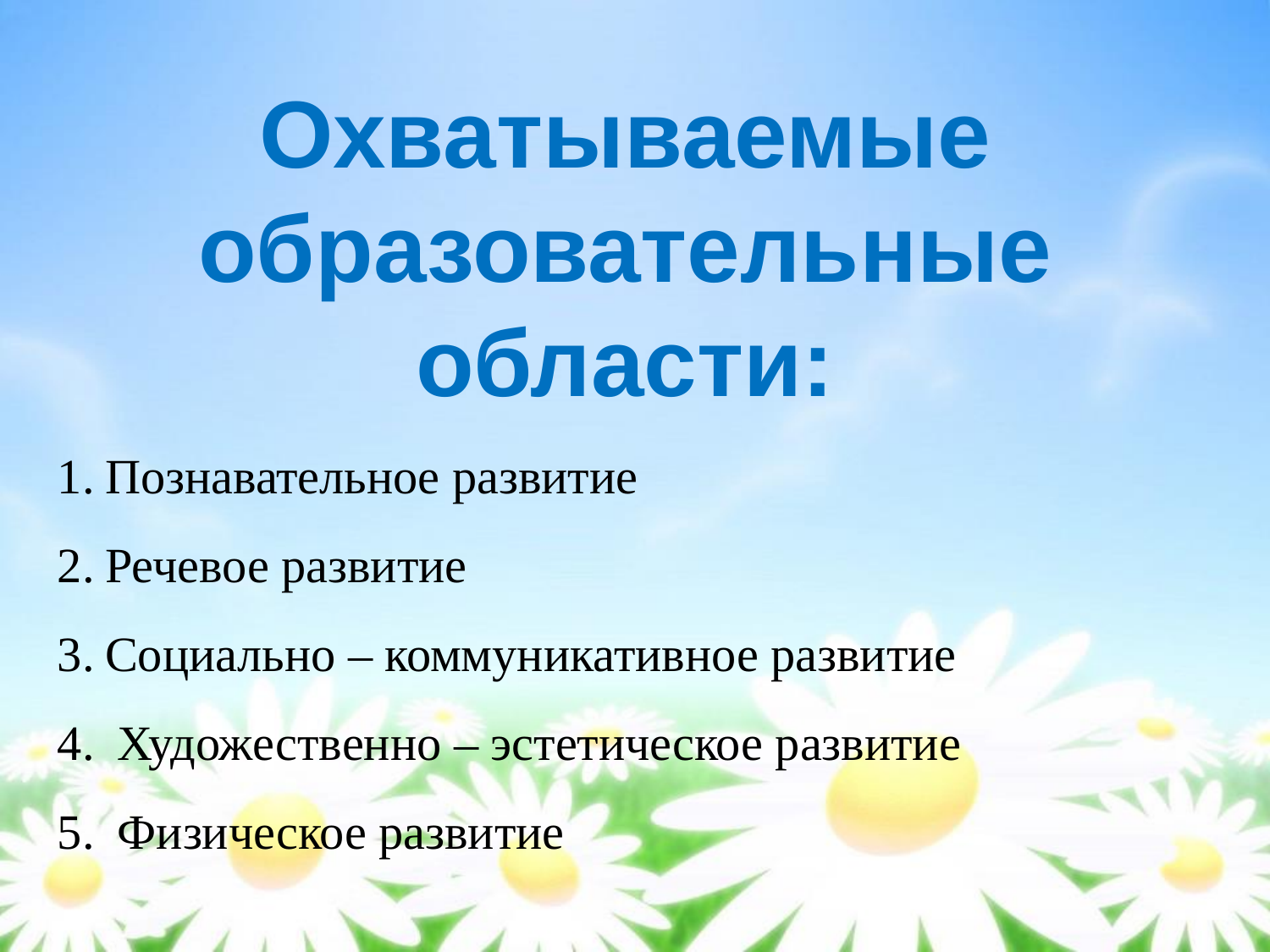

Охватываемые образовательные области:
Познавательное развитие
Речевое развитие
Социально – коммуникативное развитие
 Художественно – эстетическое развитие
 Физическое развитие